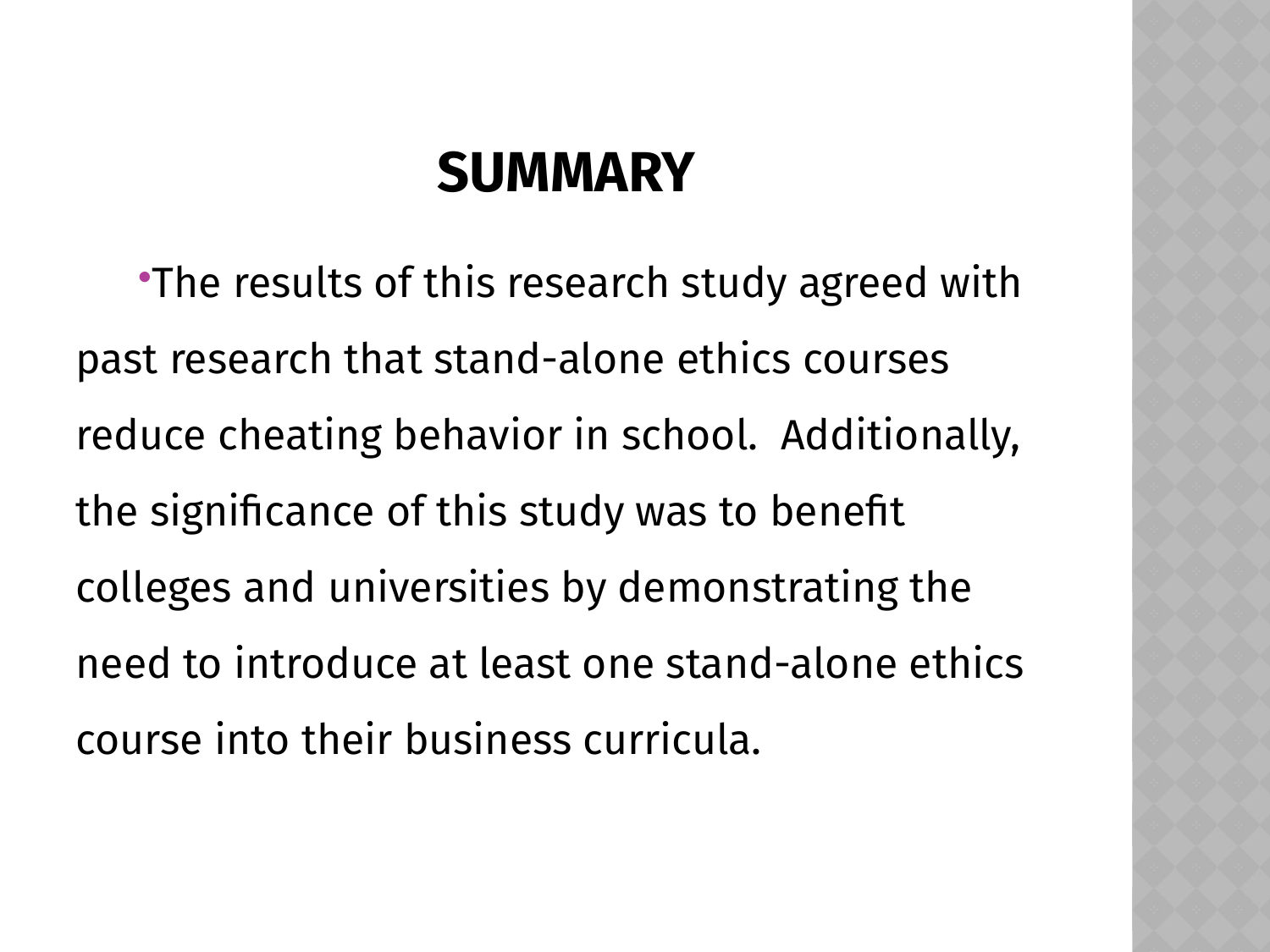

# summary
The results of this research study agreed with past research that stand-alone ethics courses reduce cheating behavior in school.  Additionally, the significance of this study was to benefit colleges and universities by demonstrating the need to introduce at least one stand-alone ethics course into their business curricula.